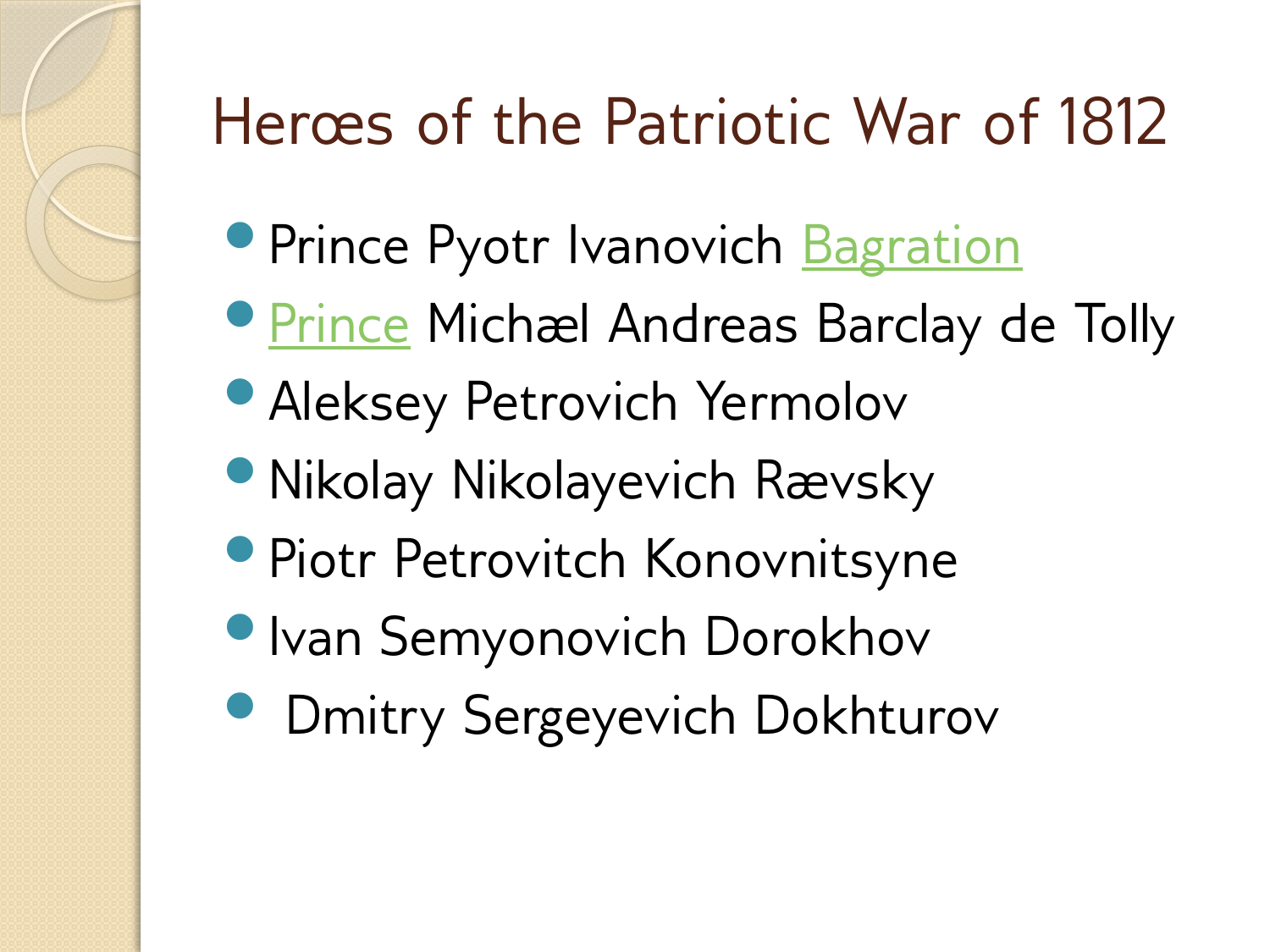

# Heroes of the Patriotic War of 1812
Prince Pyotr Ivanovich Bagration
Prince Michael Andreas Barclay de Tolly
Aleksey Petrovich Yermolov
Nikolay Nikolayevich Raevsky
Piotr Petrovitch Konovnitsyne
Ivan Semyonovich Dorokhov
 Dmitry Sergeyevich Dokhturov